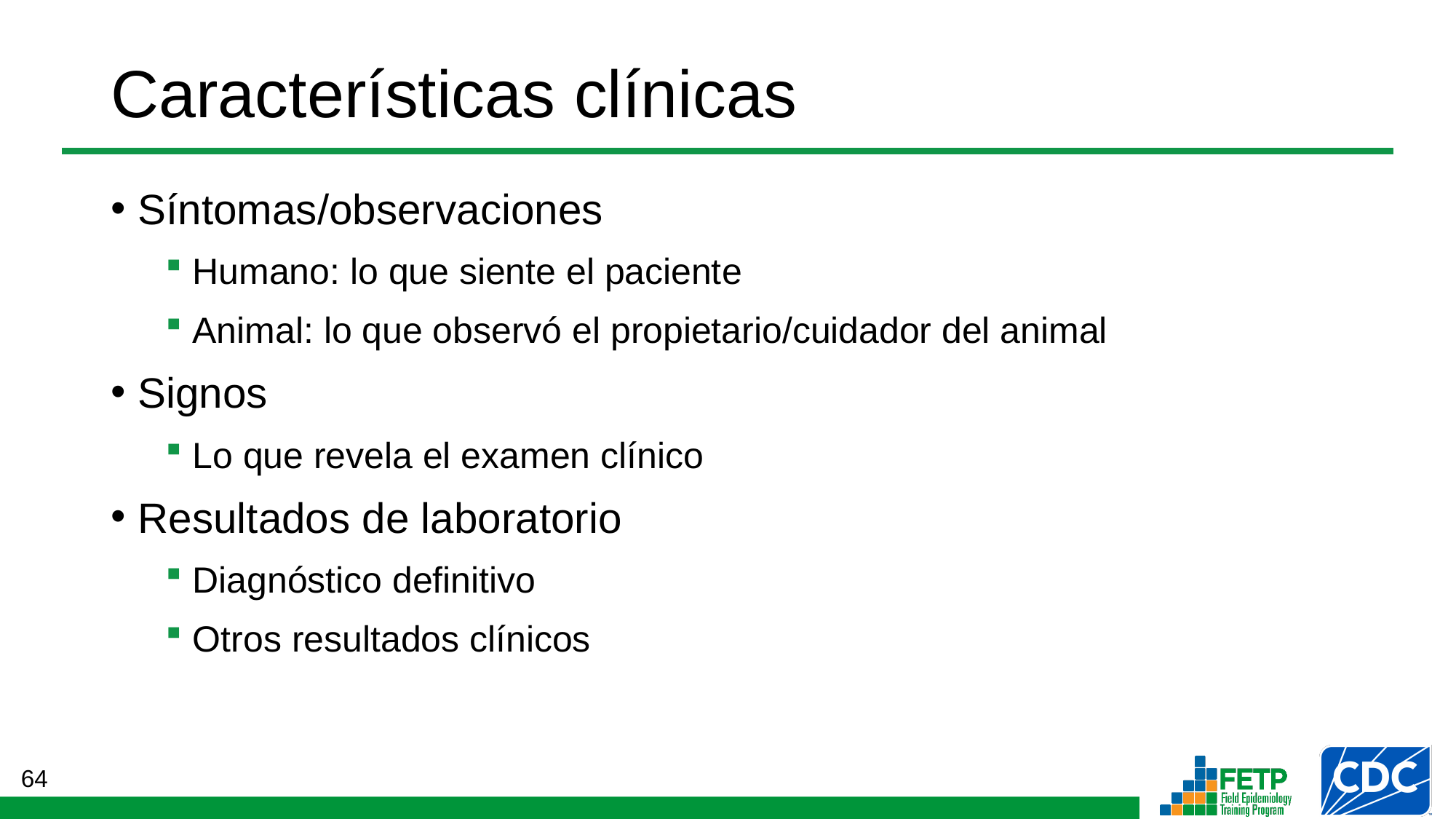

# Características clínicas
Síntomas/observaciones
Humano: lo que siente el paciente
Animal: lo que observó el propietario/cuidador del animal
Signos
Lo que revela el examen clínico
Resultados de laboratorio
Diagnóstico definitivo
Otros resultados clínicos